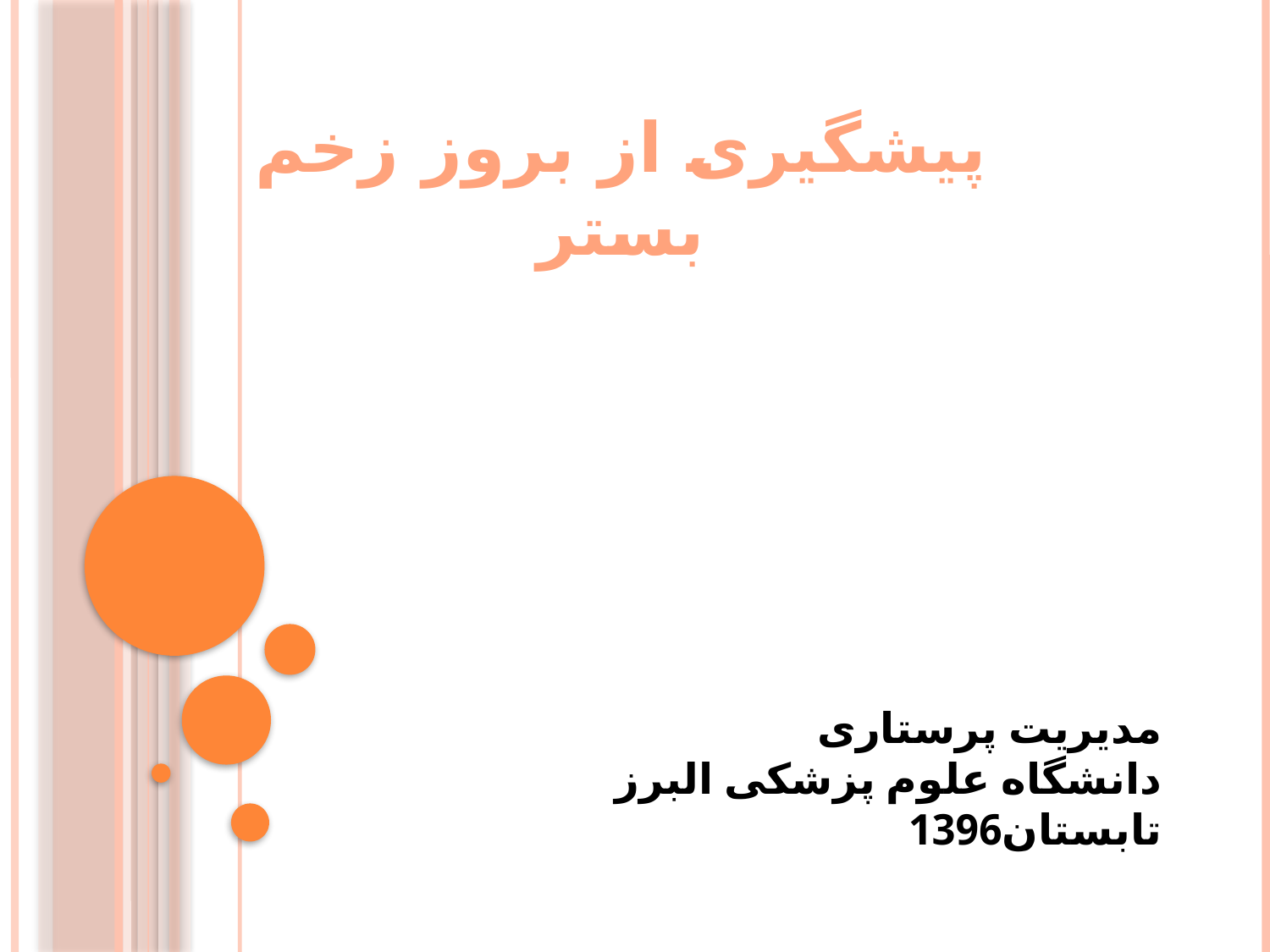

# پیشگیری از بروز زخم بستر
مدیریت پرستاری
دانشگاه علوم پزشکی البرز
تابستان1396